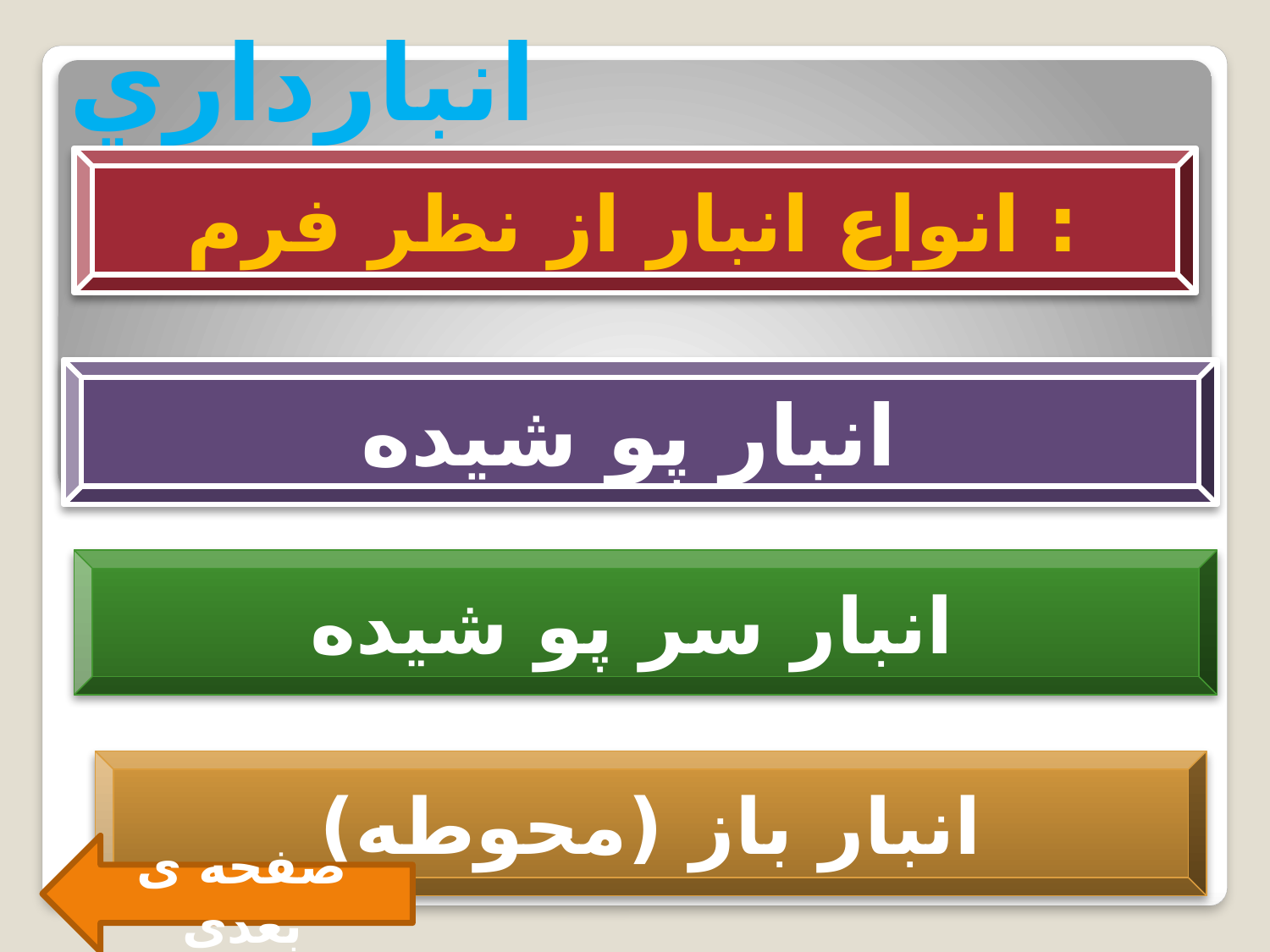

# انبارداري

 انواع انبار از نظر فرم :
 انبار پو شيده
انبار سر پو شيده
 انبار باز (محوطه)
صفحه ی بعدی